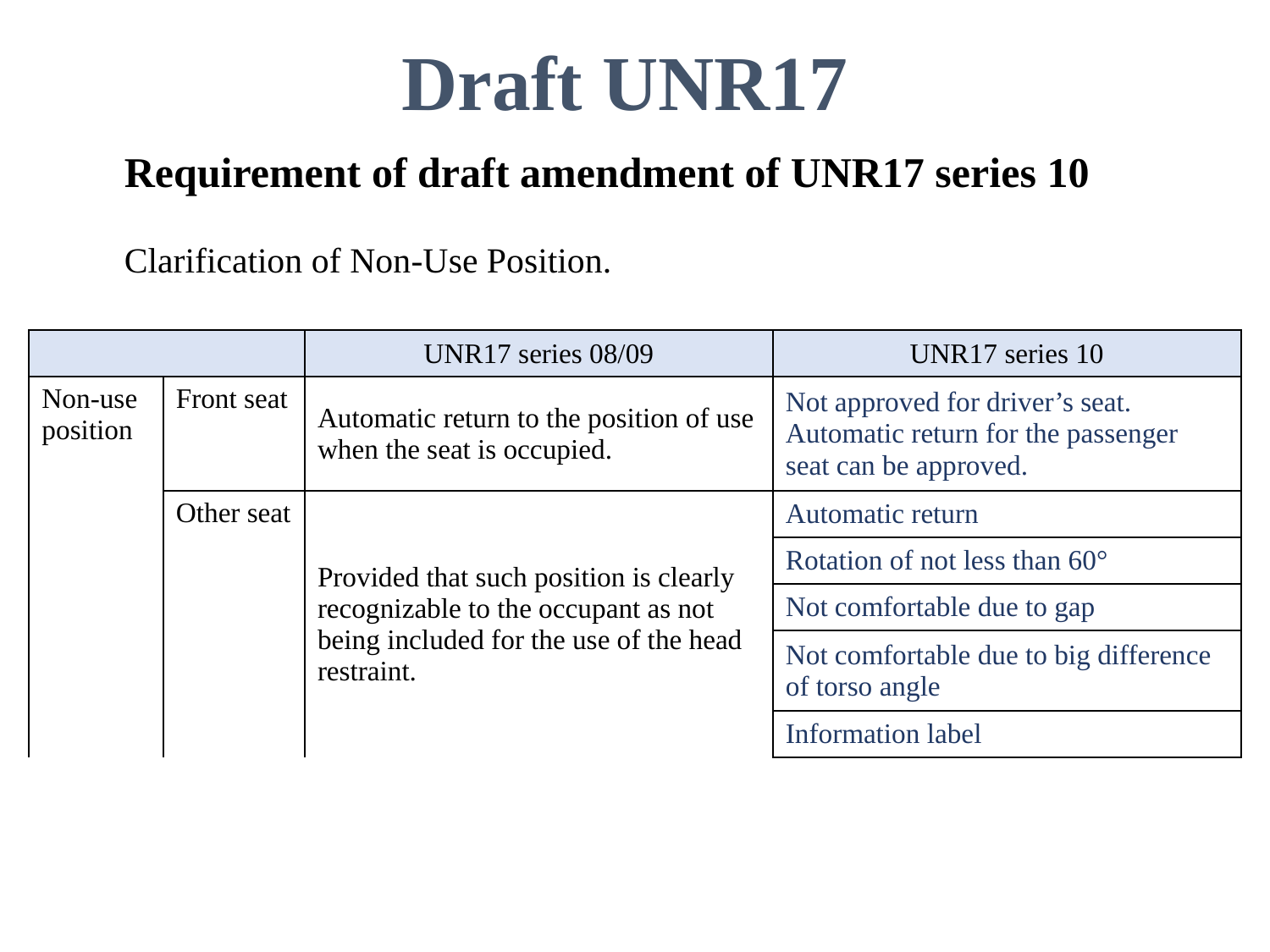

Draft UNR17
Requirement of draft amendment of UNR17 series 10

Clarification of Non-Use Position.
|  |  | UNR17 series 08/09 | UNR17 series 10 |
| --- | --- | --- | --- |
| Non-use position | Front seat | Automatic return to the position of use when the seat is occupied. | Not approved for driver’s seat. Automatic return for the passenger seat can be approved. |
|  | Other seat | Provided that such position is clearly recognizable to the occupant as not being included for the use of the head restraint. | Automatic return |
|  |  |  | Rotation of not less than 60° |
|  |  |  | Not comfortable due to gap |
|  |  |  | Not comfortable due to big difference of torso angle |
|  |  |  | Information label |